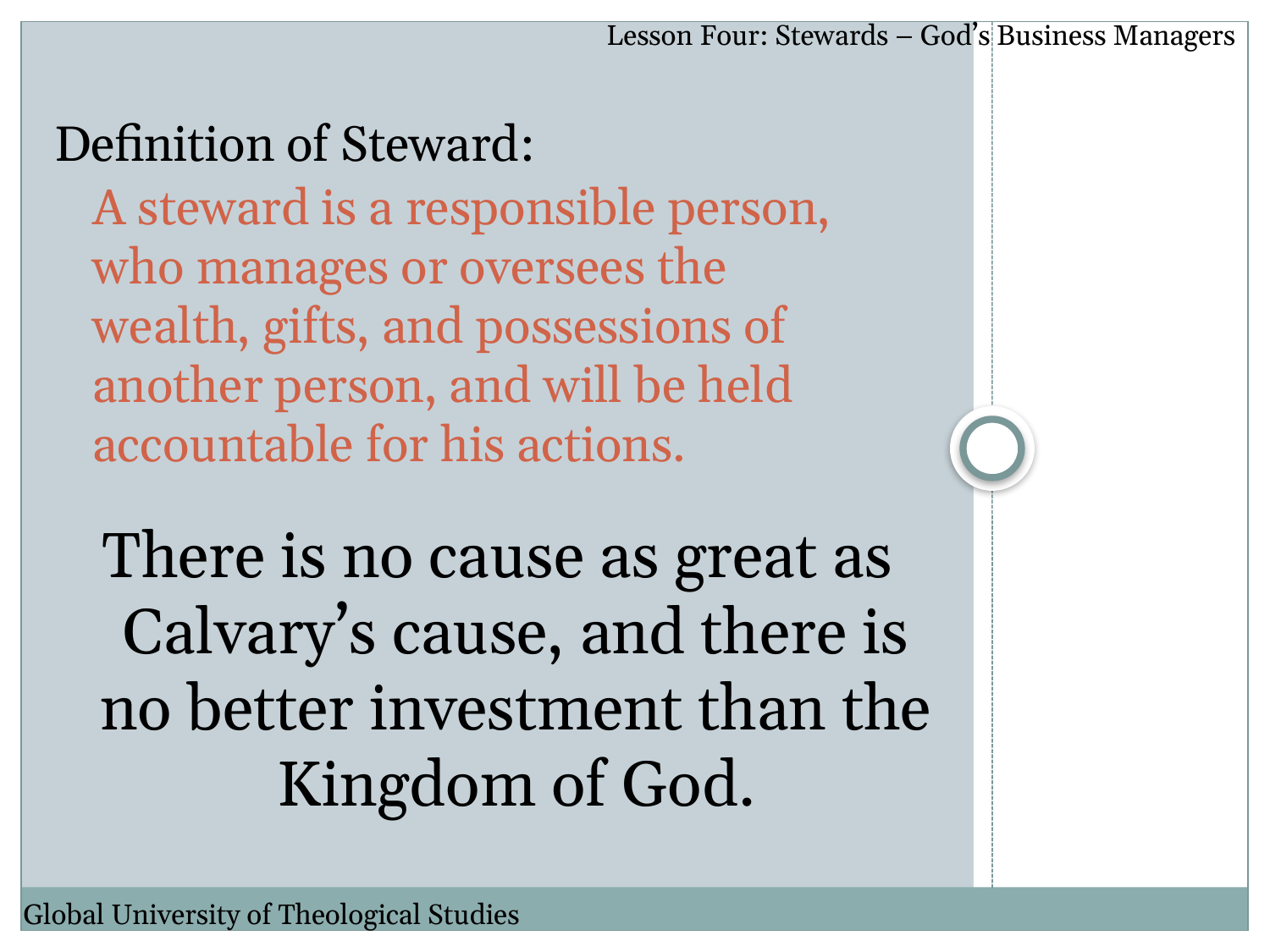

Lesson Four: Stewards – God’s Business Managers
Definition of Steward:
	A steward is a responsible person, who manages or oversees the wealth, gifts, and possessions of another person, and will be held accountable for his actions.
There is no cause as great as Calvary’s cause, and there is no better investment than the Kingdom of God.
Global University of Theological Studies